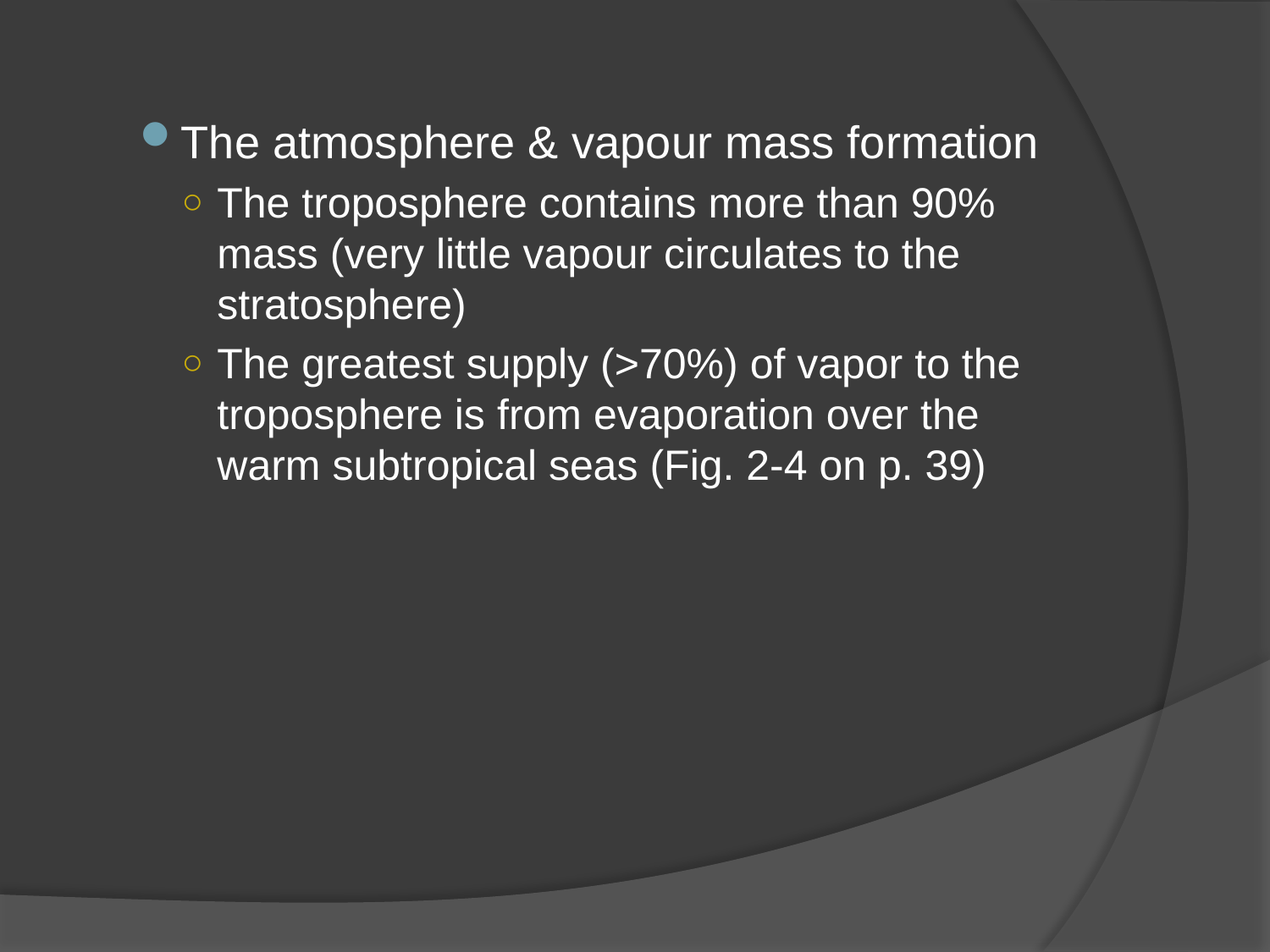

The atmosphere & vapour mass formation
The troposphere contains more than 90% mass (very little vapour circulates to the stratosphere)
The greatest supply (>70%) of vapor to the troposphere is from evaporation over the warm subtropical seas (Fig. 2-4 on p. 39)